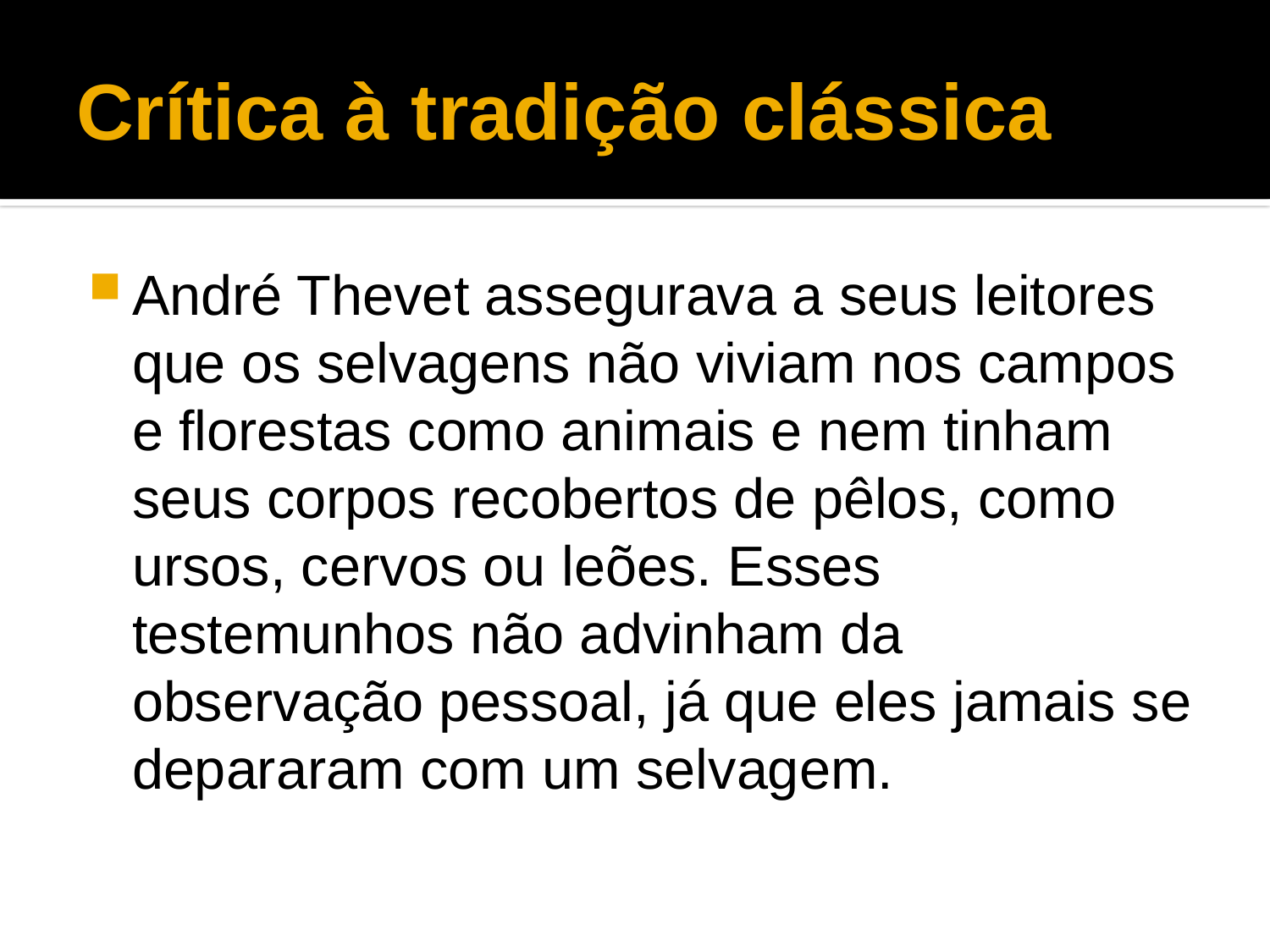

# Crítica à tradição clássica
André Thevet assegurava a seus leitores que os selvagens não viviam nos campos e florestas como animais e nem tinham seus corpos recobertos de pêlos, como ursos, cervos ou leões. Esses testemunhos não advinham da observação pessoal, já que eles jamais se depararam com um selvagem.